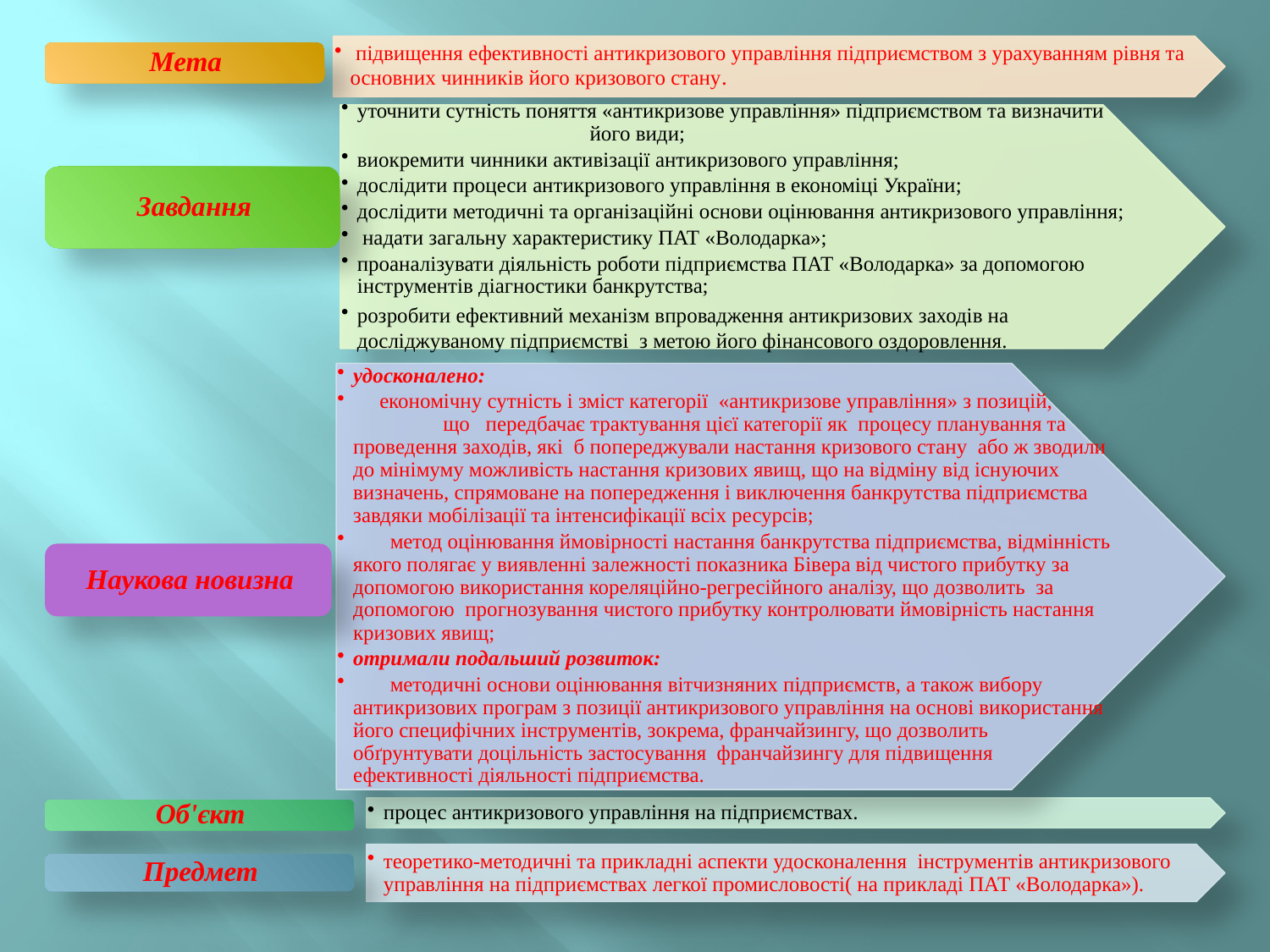

підвищення ефективності антикризового управління підприємством з урахуванням рівня та основних чинників його кризового стану.
Мета

уточнити сутність поняття «антикризове управління» підприємством та визначити                                                       його види;
виокремити чинники активізації антикризового управління;
дослідити процеси антикризового управління в економіці України;
дослідити методичні та організаційні основи оцінювання антикризового управління;
 надати загальну характеристику ПАТ «Володарка»;
проаналізувати діяльність роботи підприємства ПАТ «Володарка» за допомогою інструментів діагностики банкрутства;
розробити ефективний механізм впровадження антикризових заходів на               досліджуваному підприємстві  з метою його фінансового оздоровлення.

Завдання
процес антикризового управління на підприємствах.
Об'єкт
теоретико-методичні та прикладні аспекти удосконалення  інструментів антикризового управління на підприємствах легкої промисловості( на прикладі ПАТ «Володарка»).
Предмет
удосконалено:
     економічну сутність і зміст категорії  «антикризове управління» з позицій,                              що   передбачає трактування цієї категорії як  процесу планування та проведення заходів, які  б попереджували настання кризового стану  або ж зводили  до мінімуму можливість настання кризових явищ, що на відміну від існуючих визначень, спрямоване на попередження і виключення банкрутства підприємства завдяки мобілізації та інтенсифікації всіх ресурсів;
       метод оцінювання ймовірності настання банкрутства підприємства, відмінність якого полягає у виявленні залежності показника Бівера від чистого прибутку за допомогою використання кореляційно-регресійного аналізу, що дозволить  за допомогою  прогнозування чистого прибутку контролювати ймовірність настання кризових явищ;
отримали подальший розвиток:
       методичні основи оцінювання вітчизняних підприємств, а також вибору антикризових програм з позиції антикризового управління на основі використання його специфічних інструментів, зокрема, франчайзингу, що дозволить          обґрунтувати доцільність застосування  франчайзингу для підвищення                      ефективності діяльності підприємства.

Наукова новизна